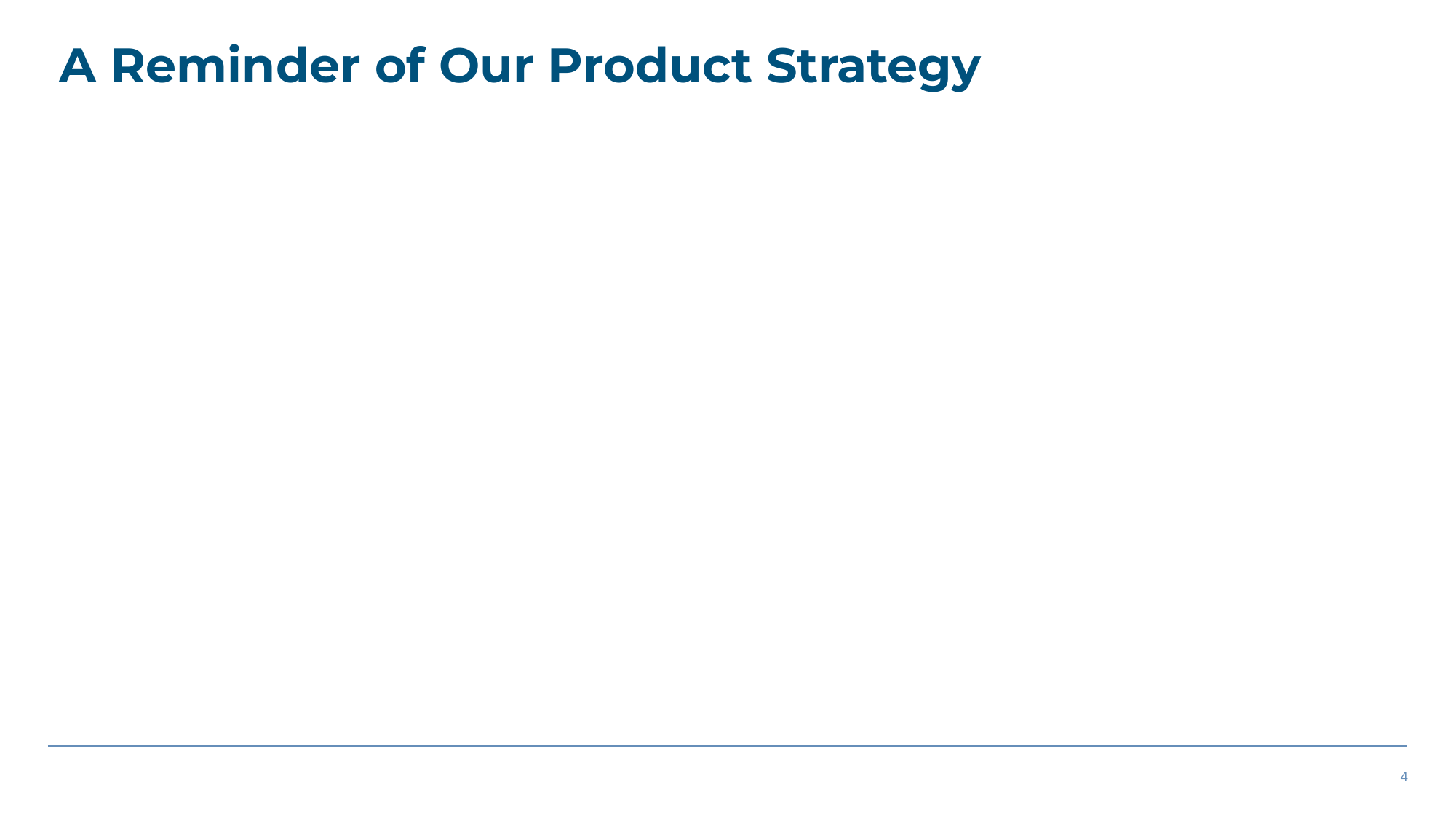

# A Reminder of Our Product Strategy